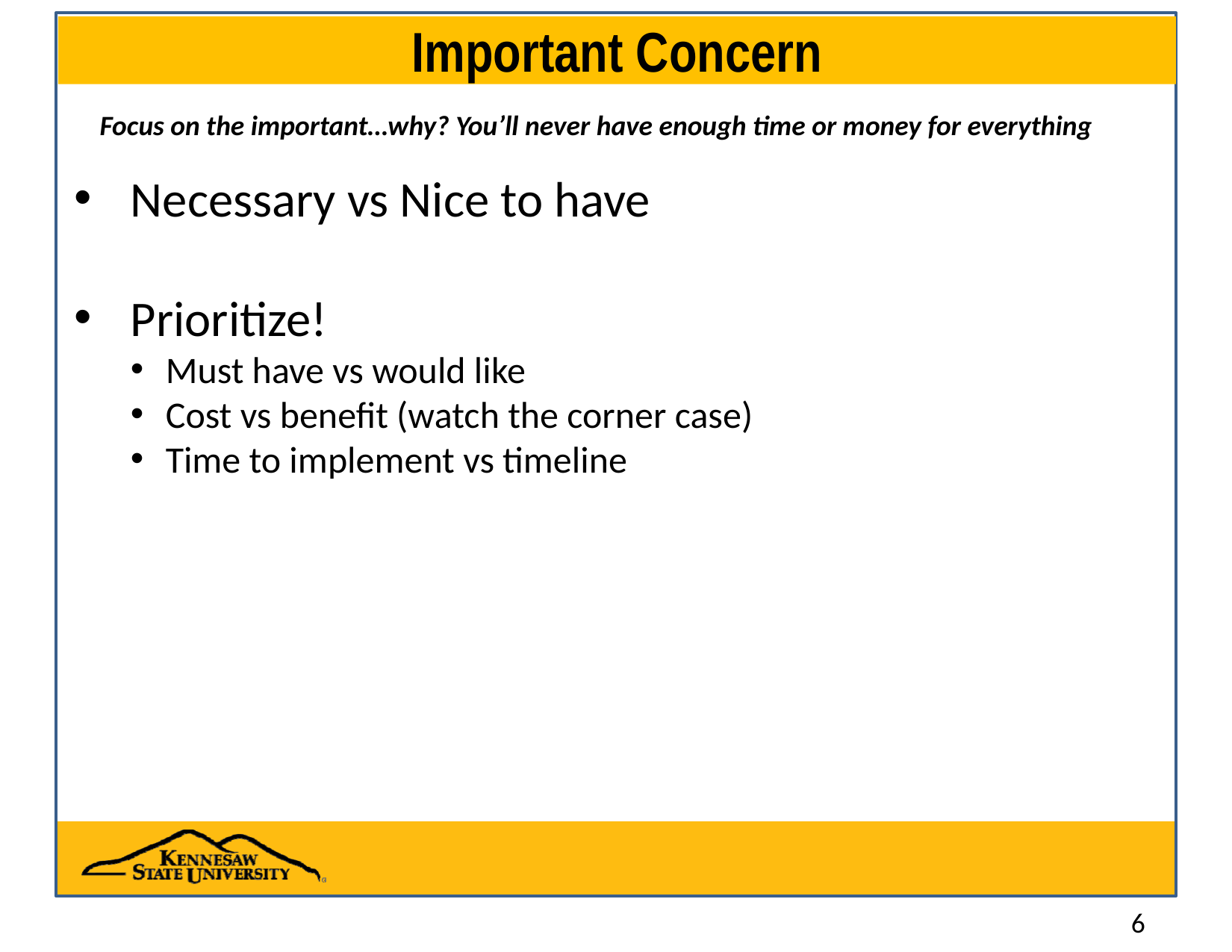

# Important Concern
Focus on the important…why? You’ll never have enough time or money for everything
Necessary vs Nice to have

Prioritize!
Must have vs would like
Cost vs benefit (watch the corner case)
Time to implement vs timeline